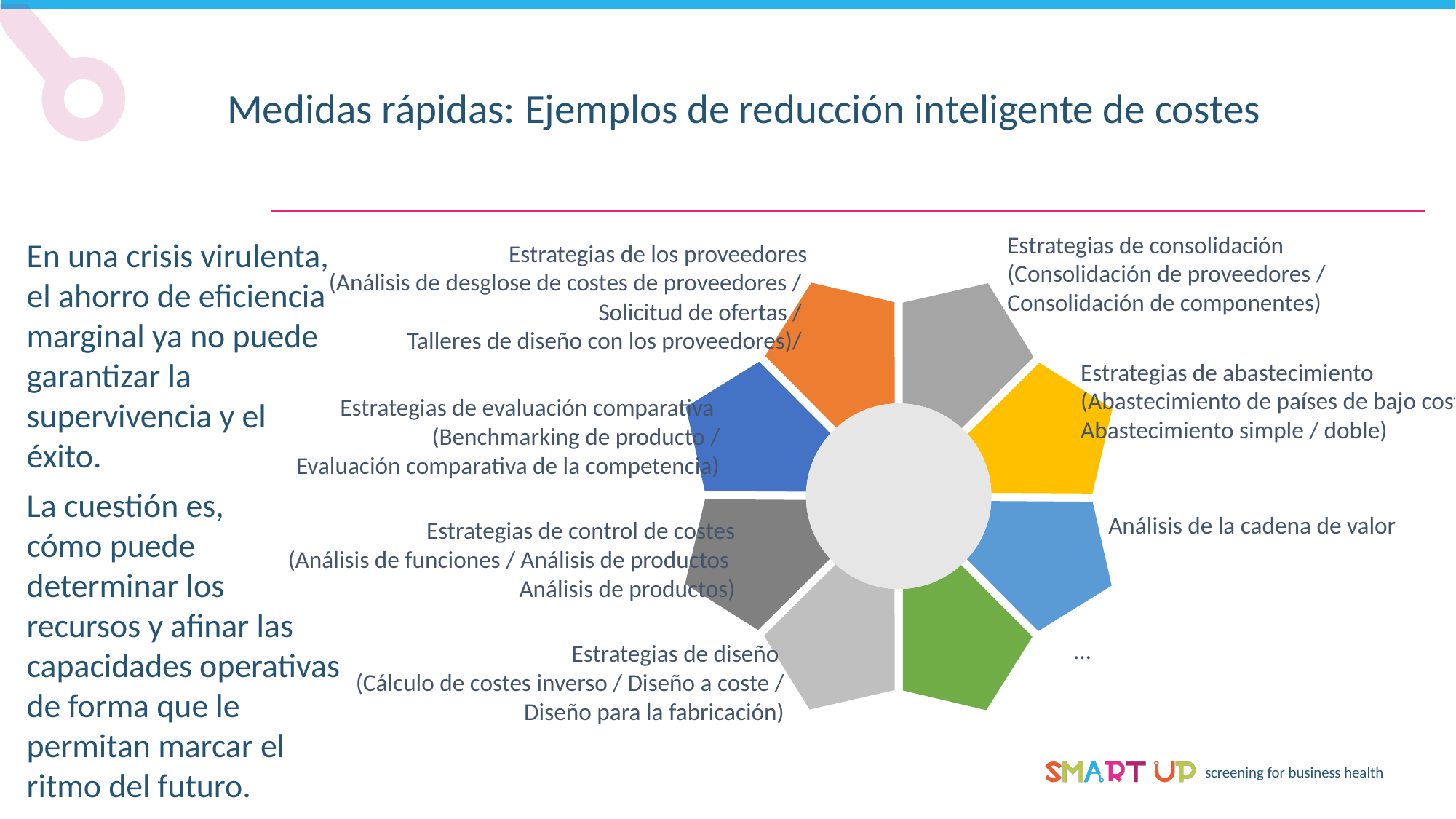

Medidas rápidas: Ejemplos de reducción inteligente de costes
Estrategias de consolidación
(Consolidación de proveedores /
Consolidación de componentes)
En una crisis virulenta, el ahorro de eficiencia marginal ya no puede garantizar la supervivencia y el éxito.
La cuestión es,
cómo puede determinar los recursos y afinar las capacidades operativas de forma que le permitan marcar el ritmo del futuro.

Estrategias de los proveedores
(Análisis de desglose de costes de proveedores /
Solicitud de ofertas /
Talleres de diseño con los proveedores)/

Estrategias de abastecimiento
(Abastecimiento de países de bajo coste /
Abastecimiento simple / doble)

Estrategias de evaluación comparativa
(Benchmarking de producto /
Evaluación comparativa de la competencia)

Análisis de la cadena de valor
Estrategias de control de costes
(Análisis de funciones / Análisis de productos
Análisis de productos)

…
Estrategias de diseño
(Cálculo de costes inverso / Diseño a coste /
Diseño para la fabricación)